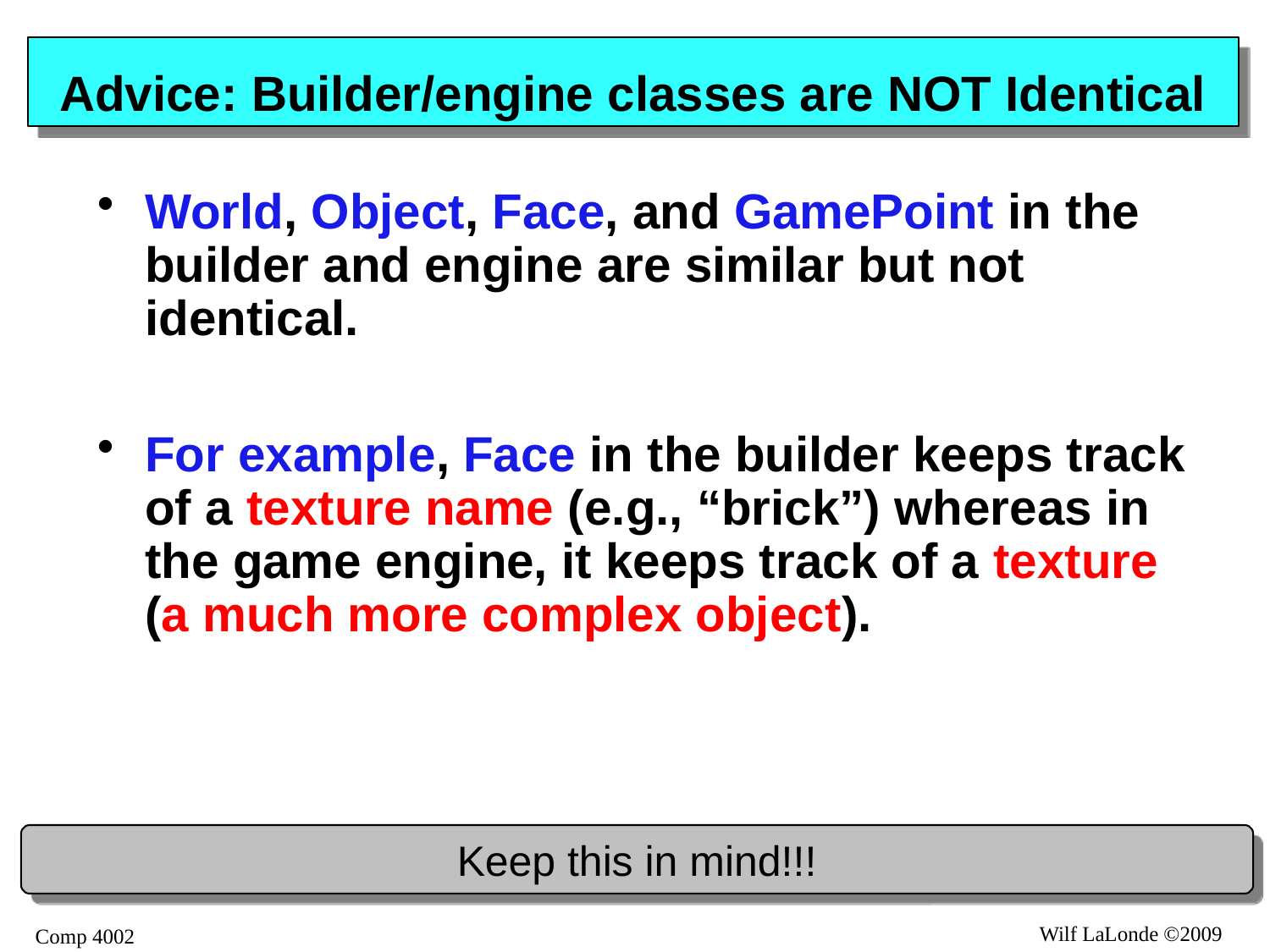

# Advice: Builder/engine classes are NOT Identical
World, Object, Face, and GamePoint in the builder and engine are similar but not identical.

For example, Face in the builder keeps track of a texture name (e.g., “brick”) whereas in the game engine, it keeps track of a texture (a much more complex object).
Keep this in mind!!!